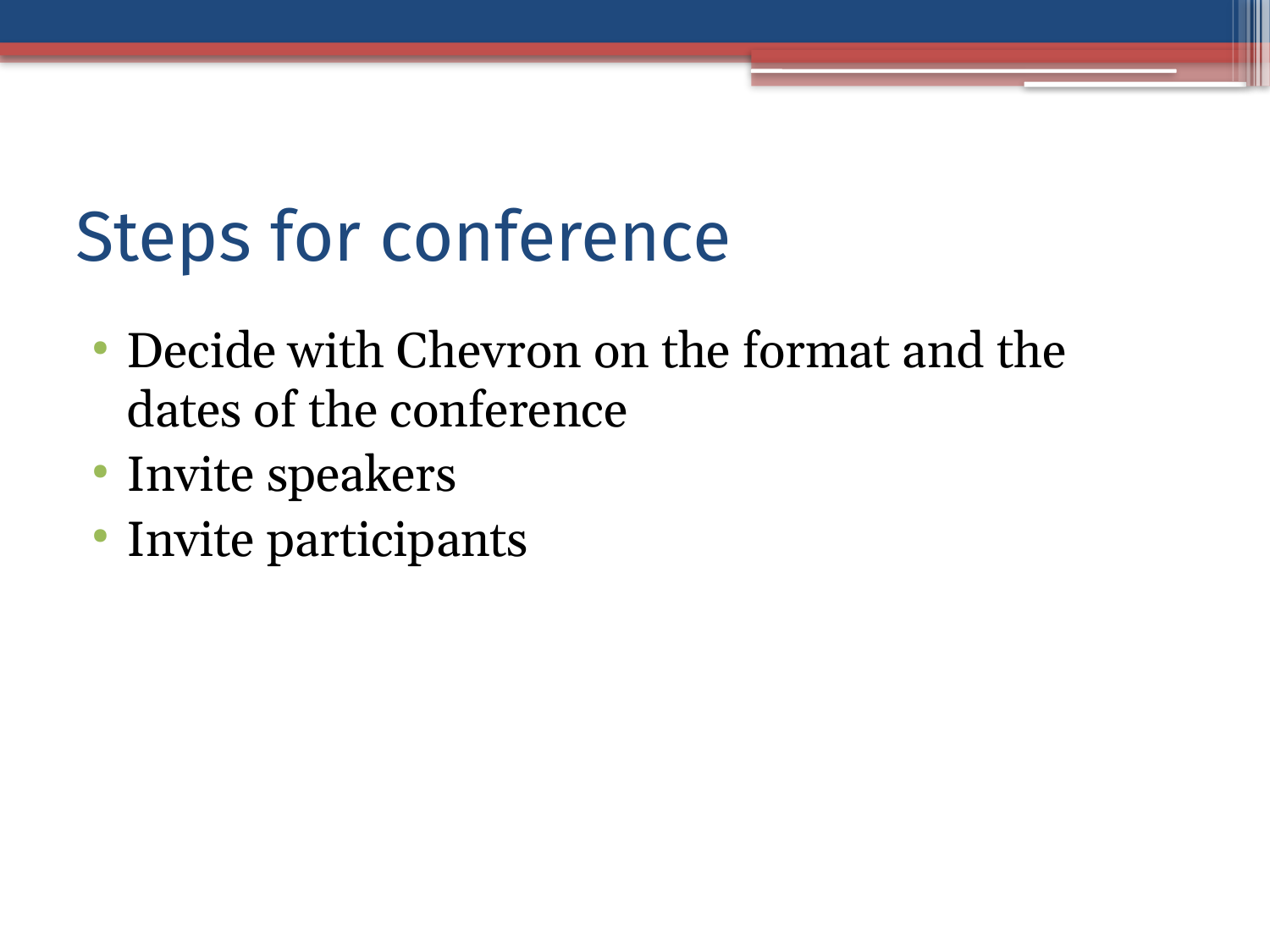

# Steps for conference
Decide with Chevron on the format and the dates of the conference
Invite speakers
Invite participants